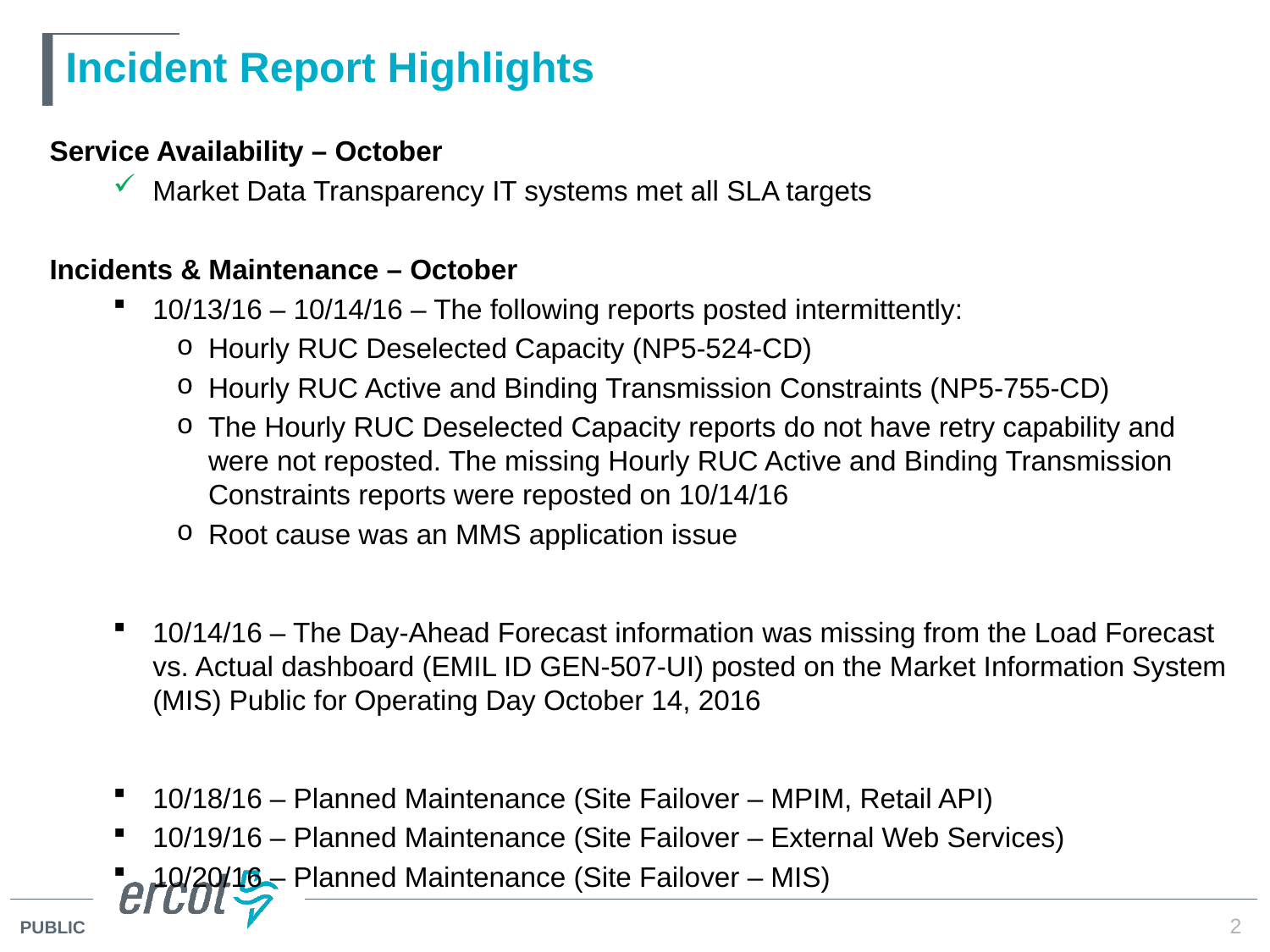

# Incident Report Highlights
Service Availability – October
Market Data Transparency IT systems met all SLA targets

Incidents & Maintenance – October
10/13/16 – 10/14/16 – The following reports posted intermittently:
Hourly RUC Deselected Capacity (NP5-524-CD)
Hourly RUC Active and Binding Transmission Constraints (NP5-755-CD)
The Hourly RUC Deselected Capacity reports do not have retry capability and were not reposted. The missing Hourly RUC Active and Binding Transmission Constraints reports were reposted on 10/14/16
Root cause was an MMS application issue

10/14/16 – The Day-Ahead Forecast information was missing from the Load Forecast vs. Actual dashboard (EMIL ID GEN-507-UI) posted on the Market Information System (MIS) Public for Operating Day October 14, 2016

10/18/16 – Planned Maintenance (Site Failover – MPIM, Retail API)
10/19/16 – Planned Maintenance (Site Failover – External Web Services)
10/20/16 – Planned Maintenance (Site Failover – MIS)

2